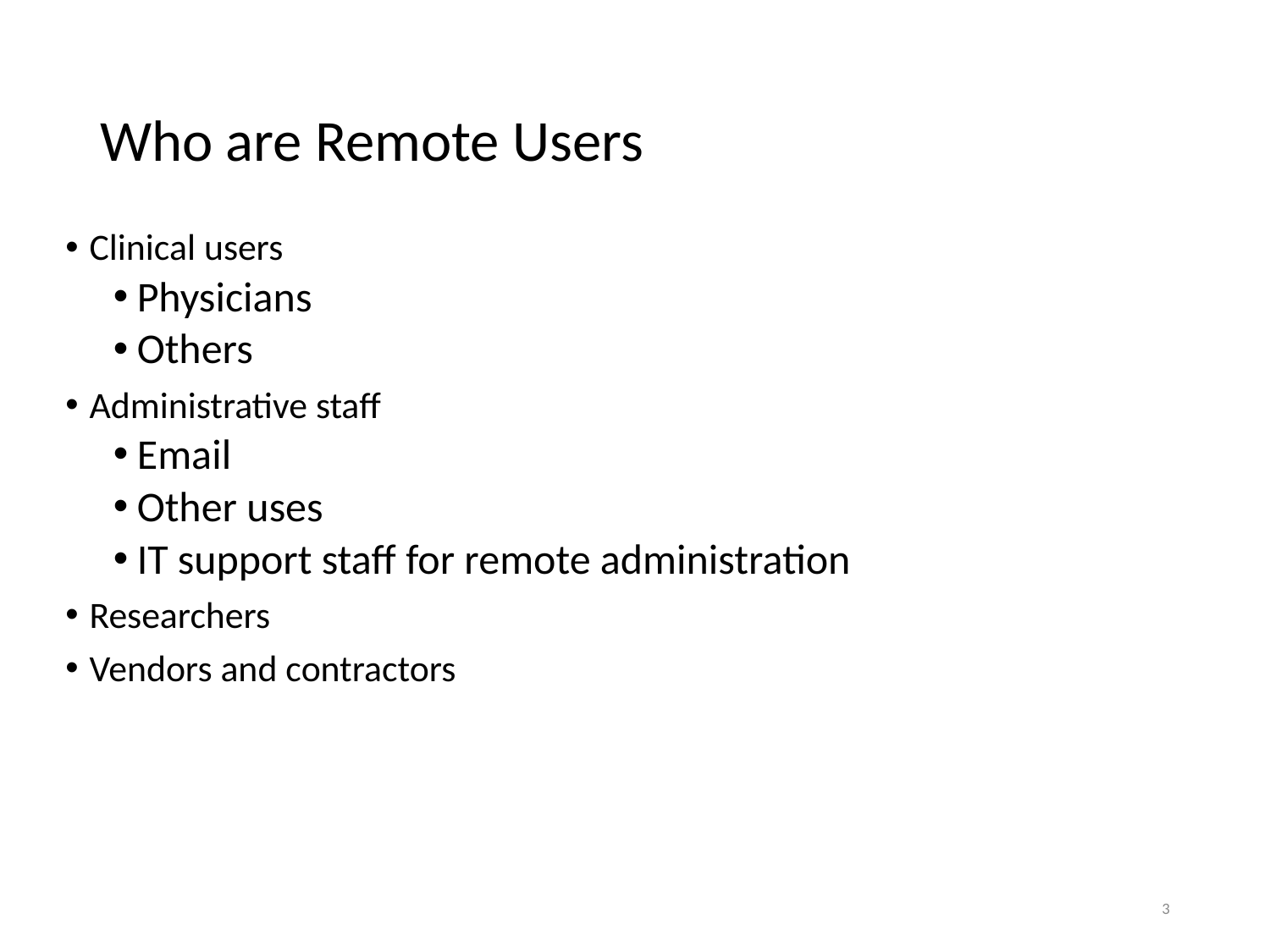

# Who are Remote Users
Clinical users
Physicians
Others
Administrative staff
Email
Other uses
IT support staff for remote administration
Researchers
Vendors and contractors
3